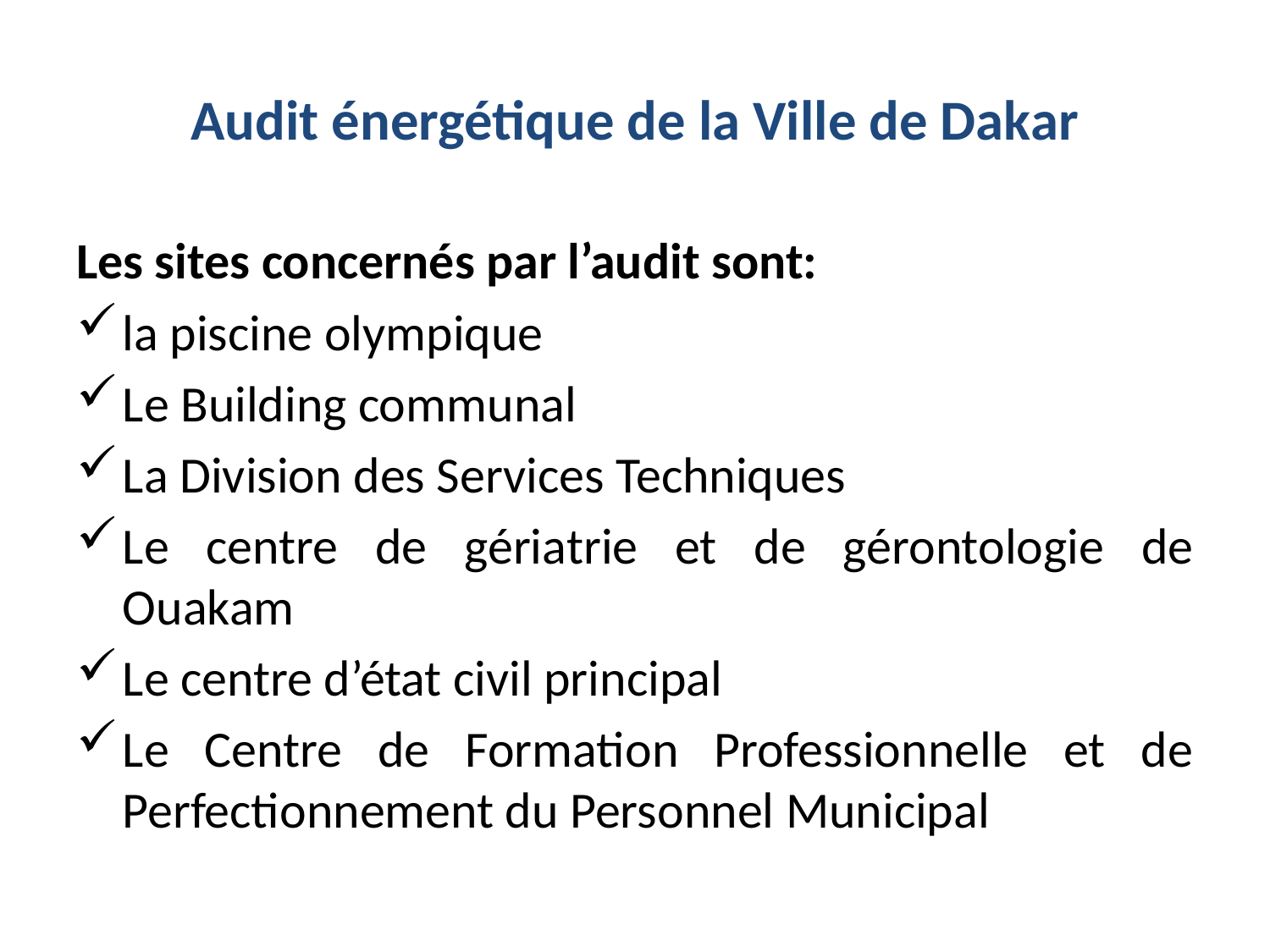

# Audit énergétique de la Ville de Dakar
Les sites concernés par l’audit sont:
la piscine olympique
Le Building communal
La Division des Services Techniques
Le centre de gériatrie et de gérontologie de Ouakam
Le centre d’état civil principal
Le Centre de Formation Professionnelle et de Perfectionnement du Personnel Municipal